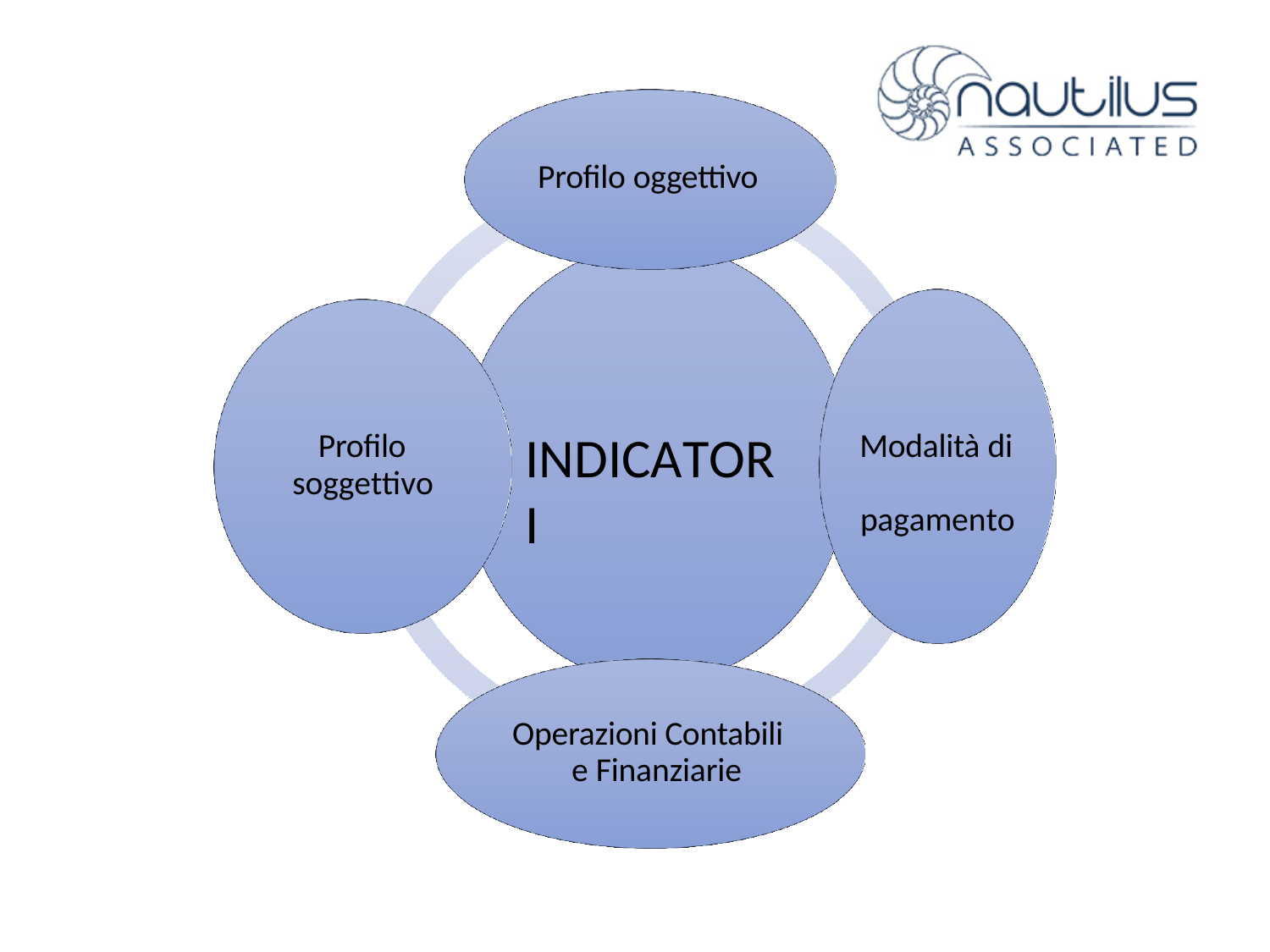

# Profilo oggettivo

Profilo  soggettivo
Modalità di  pagamento
INDICATORI

Operazioni Contabili  e Finanziarie